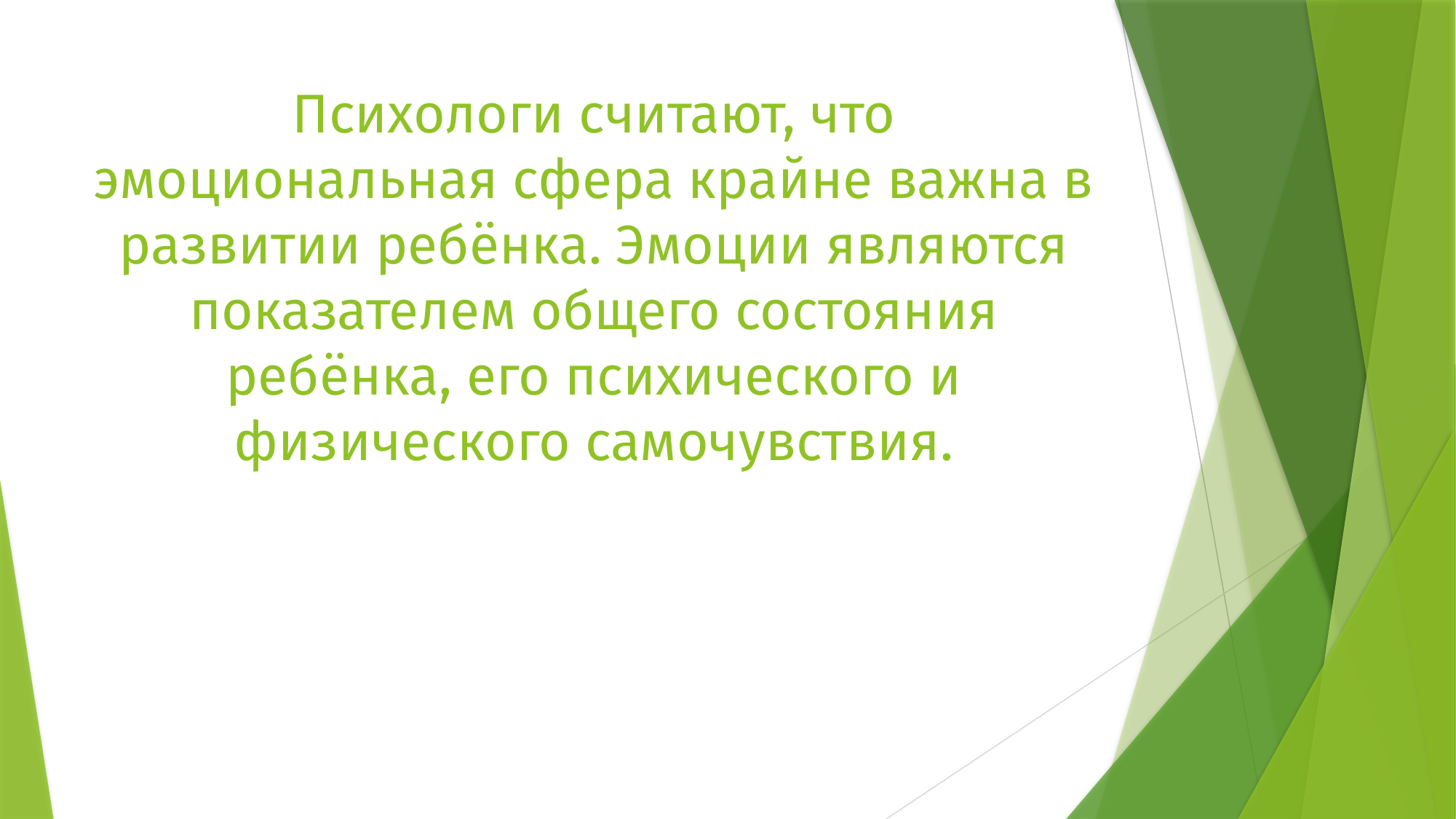

# Психологи считают, что эмоциональная сфера крайне важна в развитии ребёнка. Эмоции являются показателем общего состояния ребёнка, его психического и физического самочувствия.